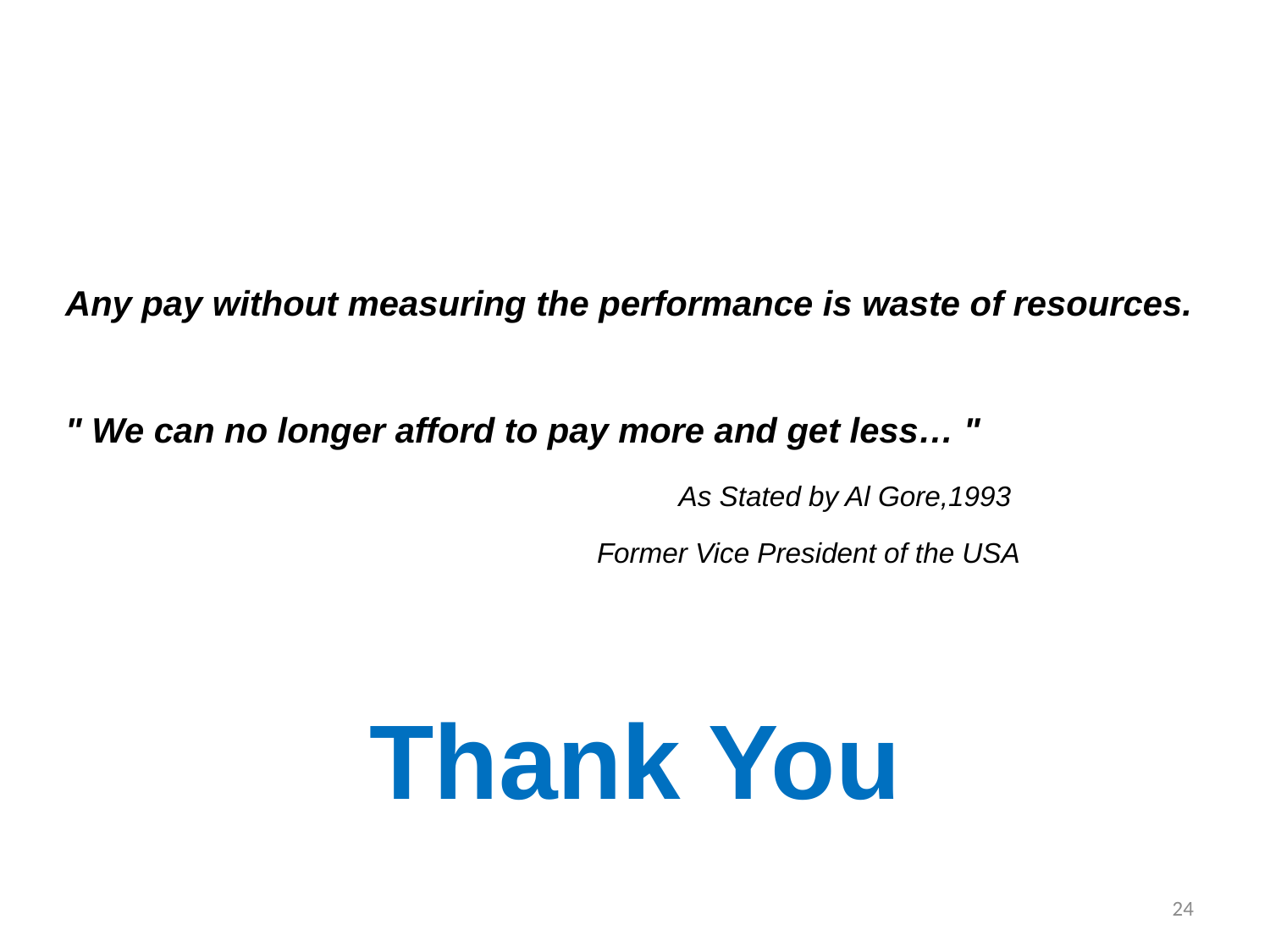

Any pay without measuring the performance is waste of resources.

" We can no longer afford to pay more and get less… "
                                                               As Stated by Al Gore,1993
				   Former Vice President of the USA

Thank You
24